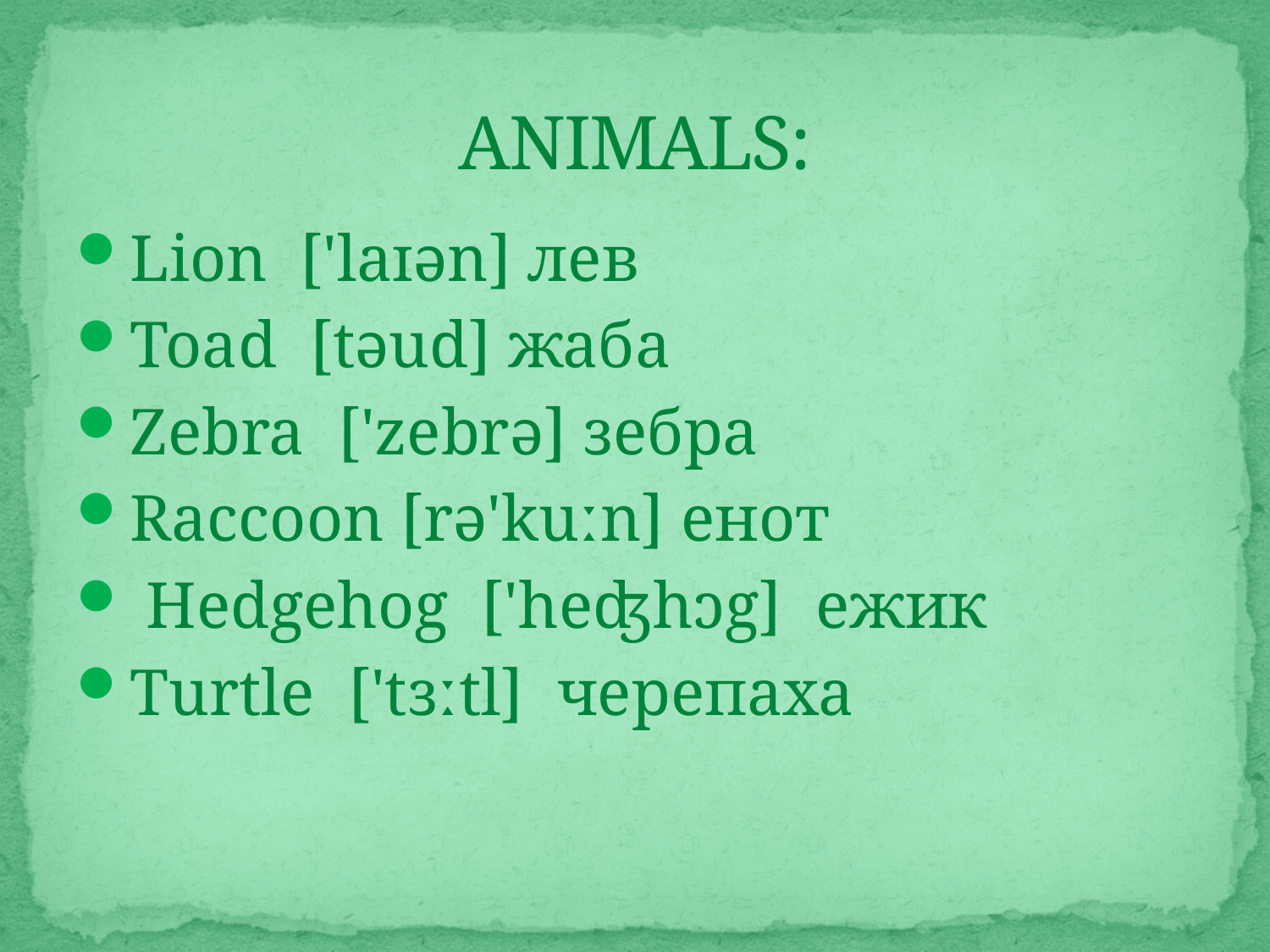

# ANIMALS:
Lion  ['laɪən] лев
Toad  [təud] жаба
Zebra  ['zebrə] зебра
Raccoon [rə'kuːn] енот
 Hedgehog  ['heʤhɔg]  ежик
Turtle  ['tɜːtl]  черепаха